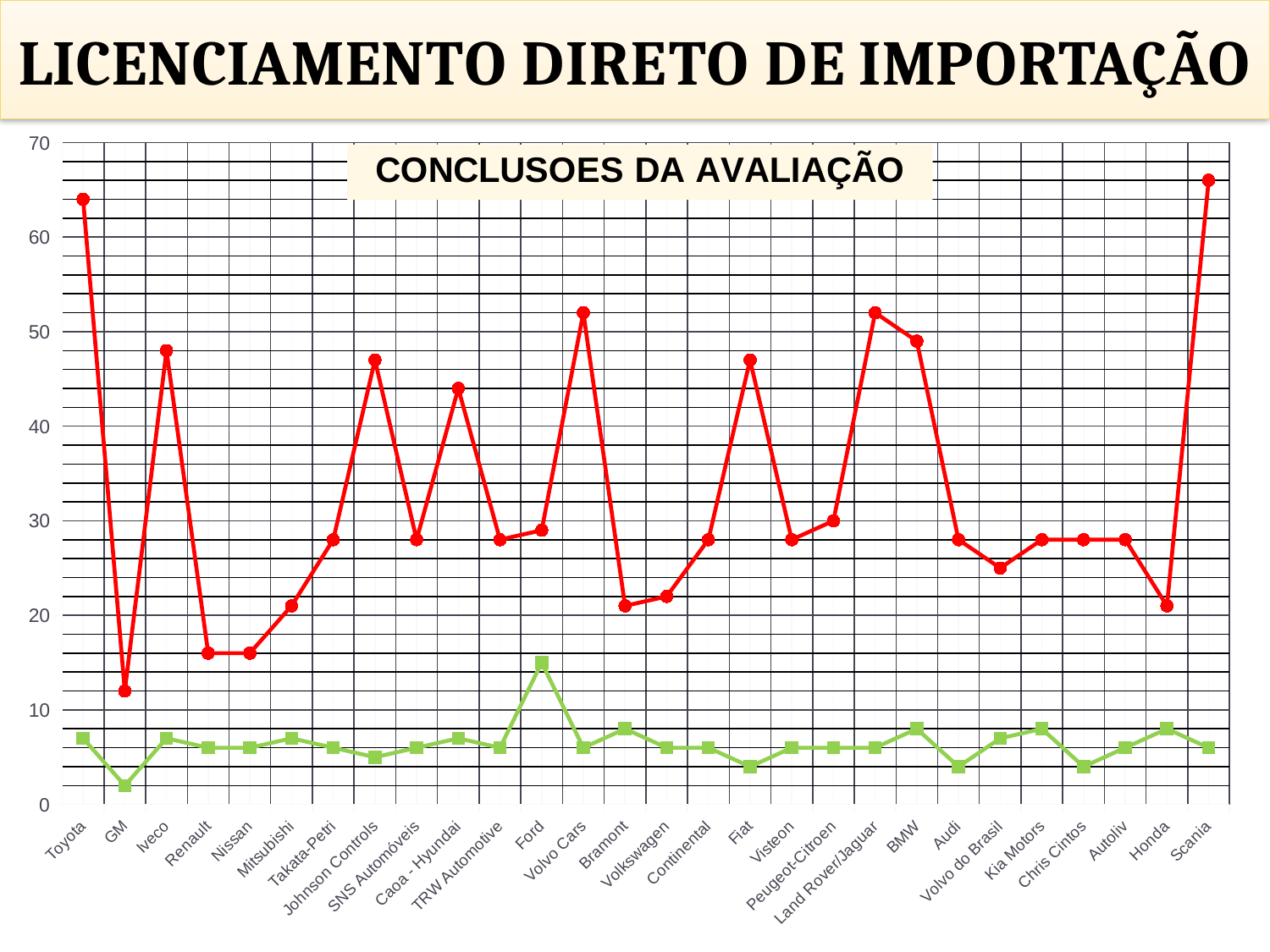

LICENCIAMENTO DIRETO DE IMPORTAÇÃO

### Chart

| Category |  |  |
|---|---|---|
| Toyota | 64.0 | 7.0 |
| GM | 12.0 | 2.0 |
| Iveco | 48.0 | 7.0 |
| Renault | 16.0 | 6.0 |
| Nissan | 16.0 | 6.0 |
| Mitsubishi | 21.0 | 7.0 |
| Takata-Petri | 28.0 | 6.0 |
| Johnson Controls | 47.0 | 5.0 |
| SNS Automóveis | 28.0 | 6.0 |
| Caoa - Hyundai | 44.0 | 7.0 |
| TRW Automotive | 28.0 | 6.0 |
| Ford | 29.0 | 15.0 |
| Volvo Cars | 52.0 | 6.0 |
| Bramont | 21.0 | 8.0 |
| Volkswagen | 22.0 | 6.0 |
| Continental | 28.0 | 6.0 |
| Fiat | 47.0 | 4.0 |
| Visteon | 28.0 | 6.0 |
| Peugeot-Citroen | 30.0 | 6.0 |
| Land Rover/Jaguar | 52.0 | 6.0 |
| BMW | 49.0 | 8.0 |
| Audi | 28.0 | 4.0 |
| Volvo do Brasil | 25.0 | 7.0 |
| Kia Motors | 28.0 | 8.0 |
| Chris Cintos | 28.0 | 4.0 |
| Autoliv | 28.0 | 6.0 |
| Honda | 21.0 | 8.0 |
| Scania | 66.0 | 6.0 |